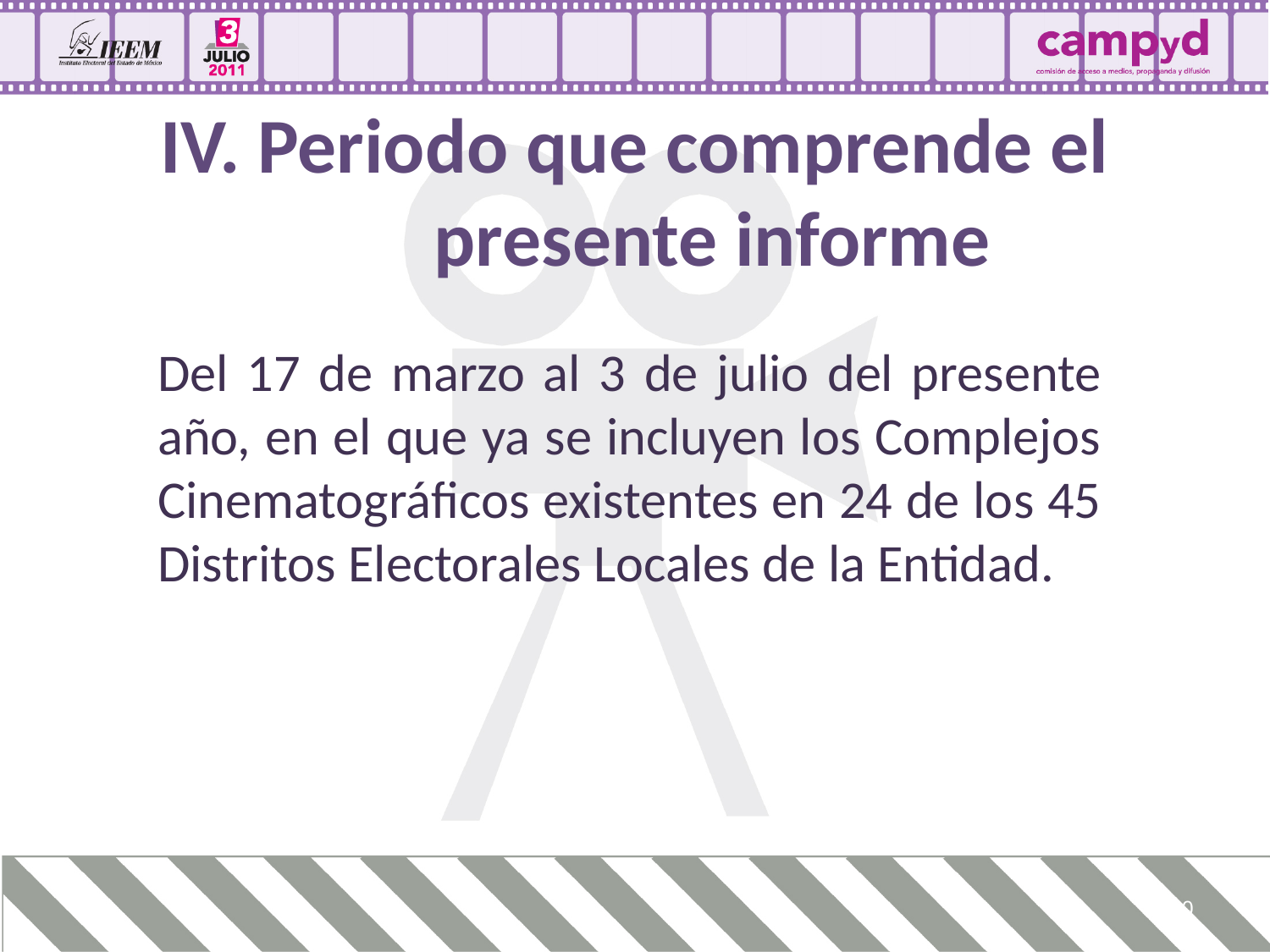

# IV. Periodo que comprende el presente informe
Del 17 de marzo al 3 de julio del presente año, en el que ya se incluyen los Complejos Cinematográficos existentes en 24 de los 45 Distritos Electorales Locales de la Entidad.
10